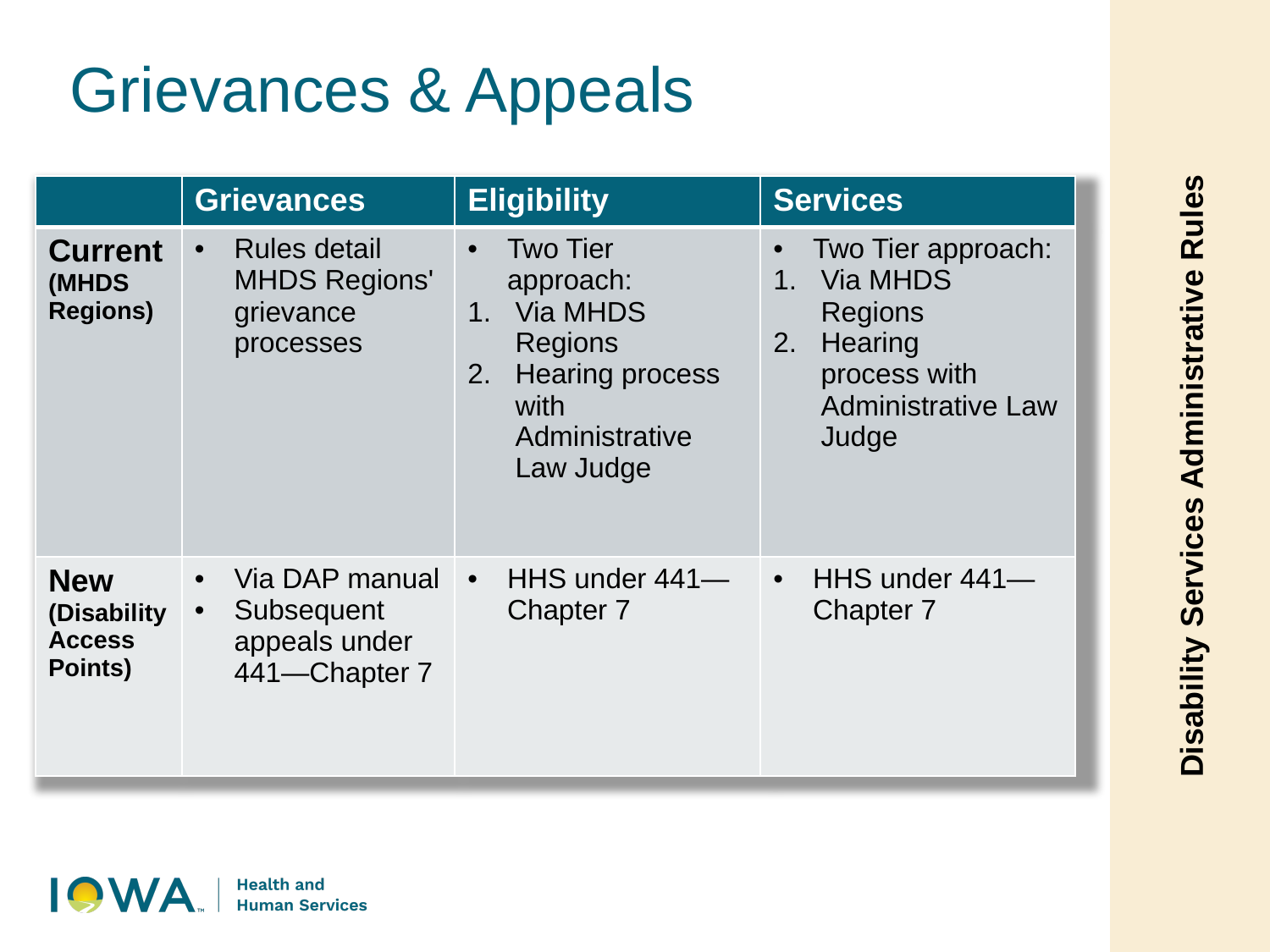

Grievances & Appeals
|  | Grievances | Eligibility | Services |
| --- | --- | --- | --- |
| Current (MHDS  Regions) | Rules detail MHDS Regions' grievance processes | Two Tier approach:  Via MHDS Regions Hearing process with Administrative Law Judge | Two Tier approach:  Via MHDS  Regions Hearing process with Administrative Law Judge |
| New (Disability Access Points) | Via DAP manual Subsequent appeals under 441—Chapter 7 | HHS under 441—Chapter 7 | HHS under 441—Chapter 7 |
Disability Services Administrative Rules